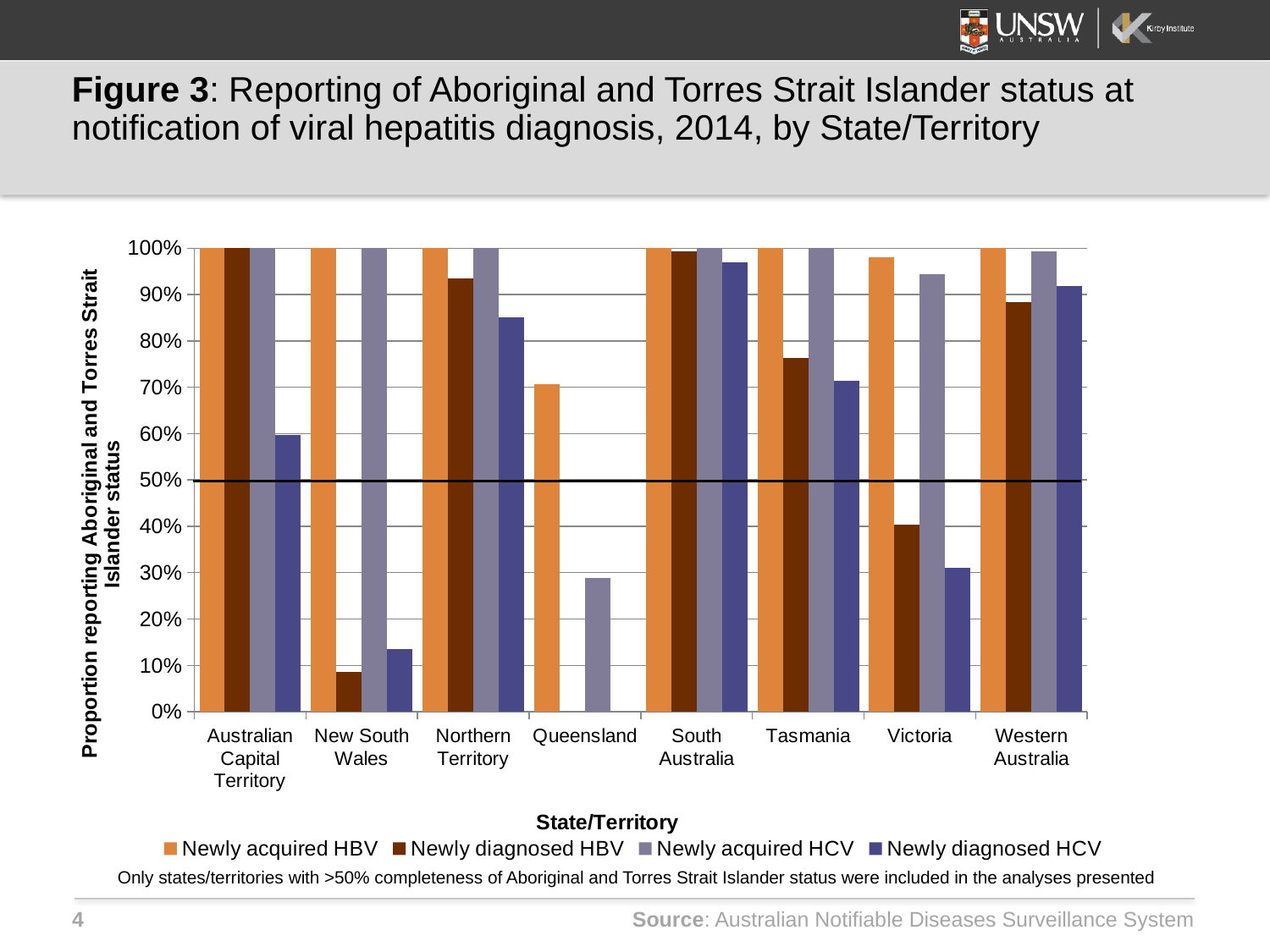

# Figure 3: Reporting of Aboriginal and Torres Strait Islander status at notification of viral hepatitis diagnosis, 2014, by State/Territory

### Chart

| Category | Newly acquired HBV | Newly diagnosed HBV | Newly acquired HCV | Newly diagnosed HCV |
|---|---|---|---|---|
| Australian Capital Territory | 1.0 | 1.0 | 1.0 | 0.5977011322975159 |
| New South Wales | 1.0 | 0.08547685295343399 | 1.0 | 0.13434942066669464 |
| Northern Territory | 1.0 | 0.9346405267715454 | 1.0 | 0.8500000238418579 |
| Queensland | 0.7058823704719543 | None | 0.2887391746044159 | None |
| South Australia | 1.0 | 0.9938650131225586 | 1.0 | 0.9694501161575317 |
| Tasmania | 1.0 | 0.7627118825912476 | 1.0 | 0.713004469871521 |
| Victoria | 0.9811320900917053 | 0.40444445610046387 | 0.9441340565681458 | 0.30955585837364197 |
| Western Australia | 1.0 | 0.8828967809677124 | 0.9938650131225586 | 0.9191304445266724 |
Only states/territories with >50% completeness of Aboriginal and Torres Strait Islander status were included in the analyses presented
Source: Australian Notifiable Diseases Surveillance System
4